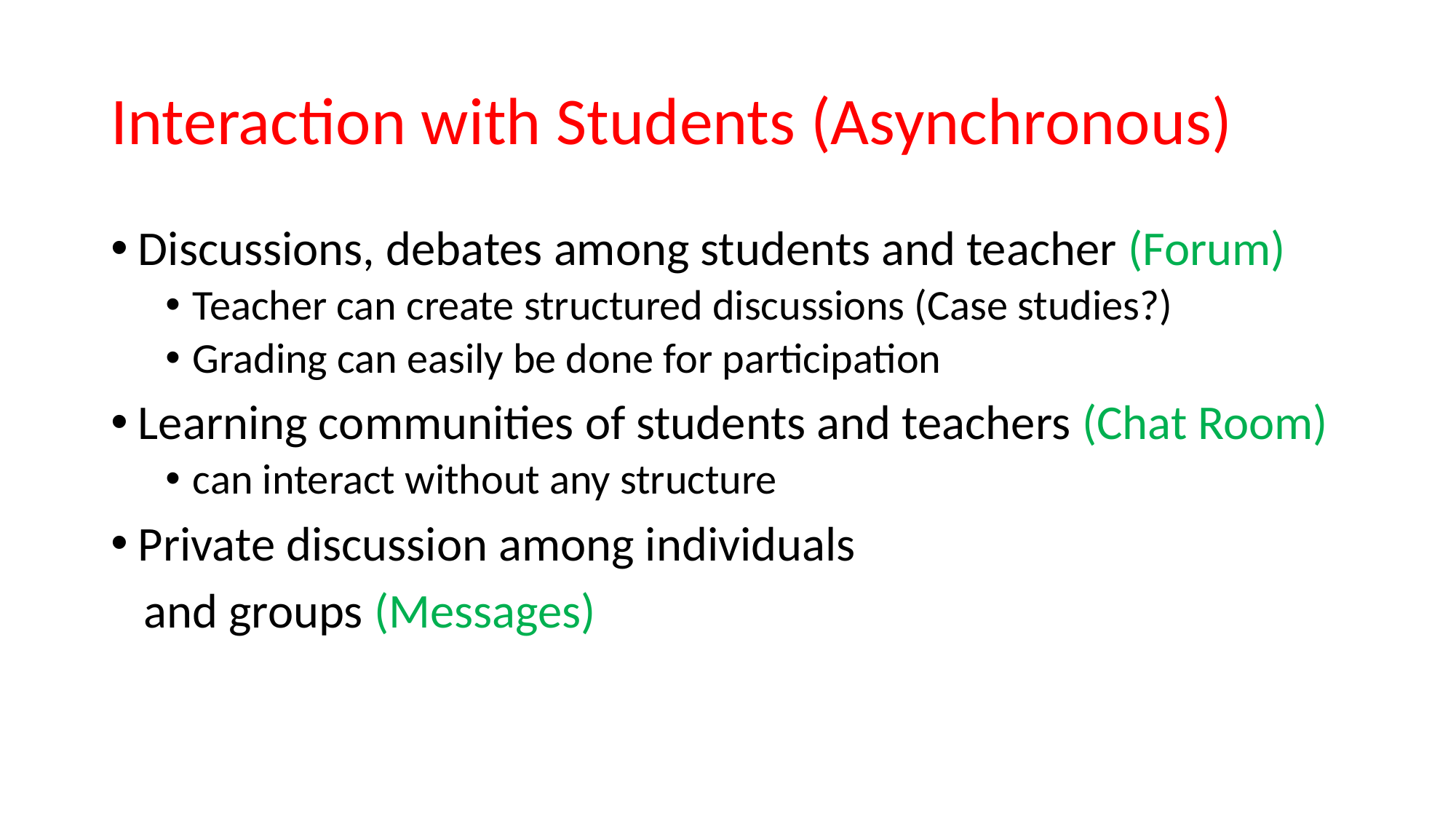

# Interaction with Students (Asynchronous)
Discussions, debates among students and teacher (Forum)
Teacher can create structured discussions (Case studies?)
Grading can easily be done for participation
Learning communities of students and teachers (Chat Room)
can interact without any structure
Private discussion among individuals
   and groups (Messages)